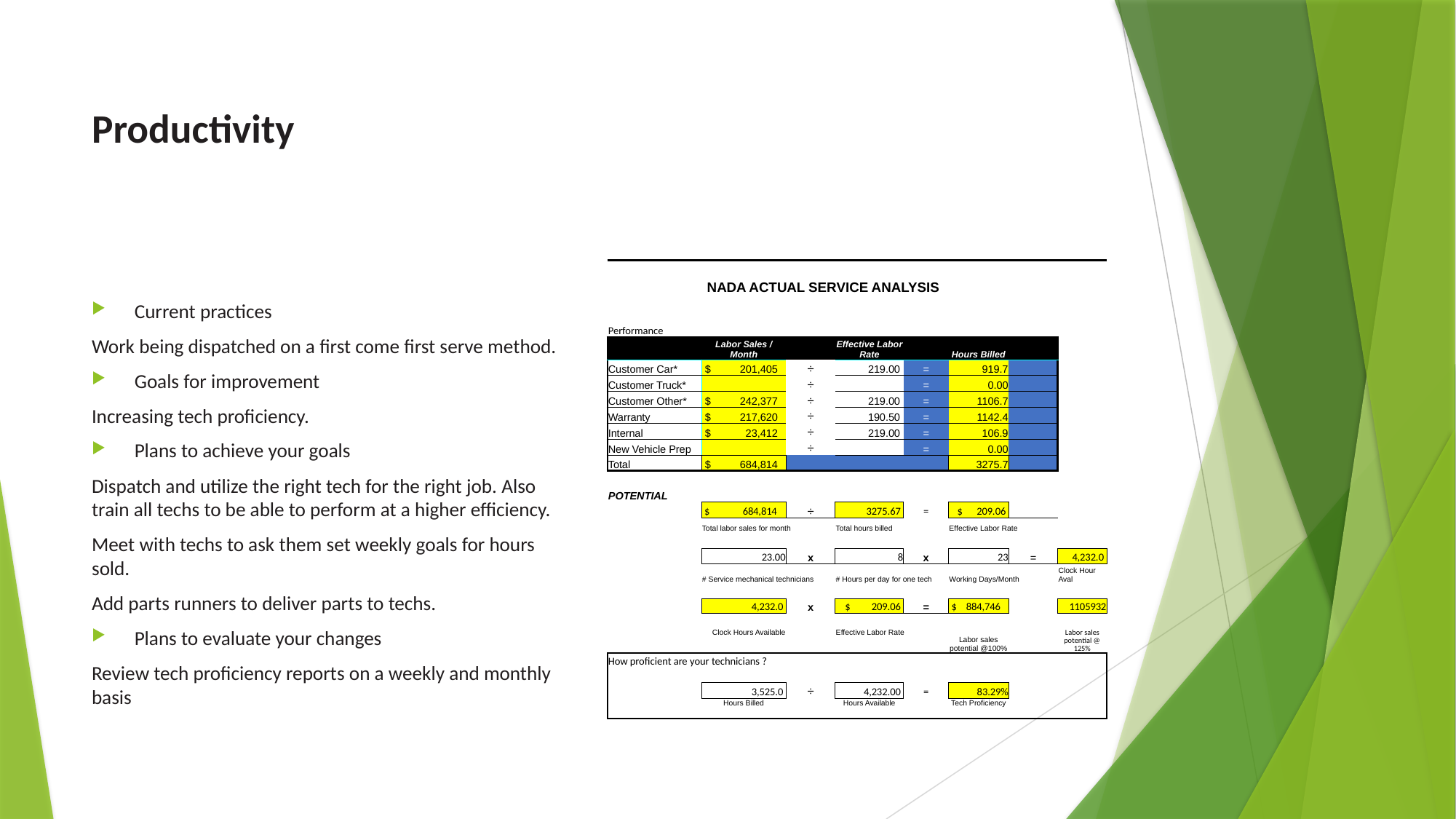

# Productivity

Current practices
Work being dispatched on a first come first serve method.
Goals for improvement
Increasing tech proficiency.
Plans to achieve your goals
Dispatch and utilize the right tech for the right job. Also train all techs to be able to perform at a higher efficiency.
Meet with techs to ask them set weekly goals for hours sold.
Add parts runners to deliver parts to techs.
Plans to evaluate your changes
Review tech proficiency reports on a weekly and monthly basis

|  |  |  |  |  |  |  |  |
| --- | --- | --- | --- | --- | --- | --- | --- |
| NADA ACTUAL SERVICE ANALYSIS |  |  |  |  |  |  |  |
| Performance |  |  |  |  |  |  |  |
|  | Labor Sales / Month |  | Effective Labor Rate |  | Hours Billed |  |  |
| Customer Car\* | $ 201,405 | ÷ | 219.00 | = | 919.7 |  |  |
| Customer Truck\* |  | ÷ |  | = | 0.00 |  |  |
| Customer Other\* | $ 242,377 | ÷ | 219.00 | = | 1106.7 |  |  |
| Warranty | $ 217,620 | ÷ | 190.50 | = | 1142.4 |  |  |
| Internal | $ 23,412 | ÷ | 219.00 | = | 106.9 |  |  |
| New Vehicle Prep |  | ÷ |  | = | 0.00 |  |  |
| Total | $ 684,814 |  |  |  | 3275.7 |  |  |
|  |  |  |  |  |  |  |  |
| POTENTIAL |  |  |  |  |  |  |  |
|  | $ 684,814 | ÷ | 3275.67 | = | $ 209.06 |  |  |
|  | Total labor sales for month |  | Total hours billed |  | Effective Labor Rate |  |  |
|  |  |  |  |  |  |  |  |
|  | 23.00 | x | 8 | x | 23 | = | 4,232.0 |
|  | # Service mechanical technicians |  | # Hours per day for one tech |  | Working Days/Month |  | Clock Hour Aval |
|  |  |  |  |  |  |  |  |
|  | 4,232.0 | x | $ 209.06 | = | $ 884,746 |  | 1105932 |
|  | Clock Hours Available |  | Effective Labor Rate |  | Labor sales potential @100% |  | Labor sales potential @ 125% |
|  |  |  |  |  |  |  |  |
| How proficient are your technicians ? |  |  |  |  |  |  |  |
|  |  |  |  |  |  |  |  |
|  | 3,525.0 | ÷ | 4,232.00 | = | 83.29% |  |  |
|  | Hours Billed |  | Hours Available |  | Tech Proficiency |  |  |